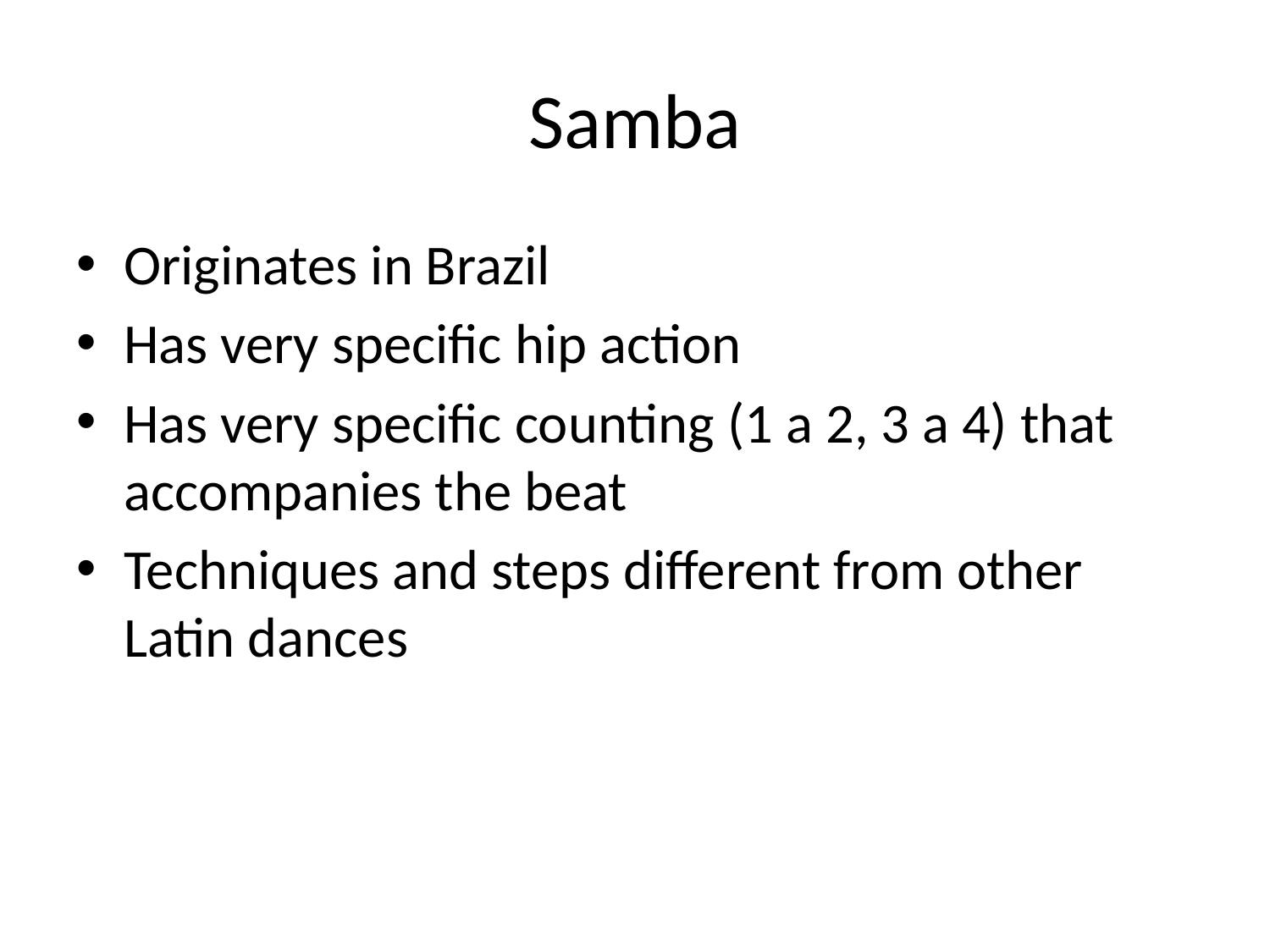

# Samba
Originates in Brazil
Has very specific hip action
Has very specific counting (1 a 2, 3 a 4) that accompanies the beat
Techniques and steps different from other Latin dances